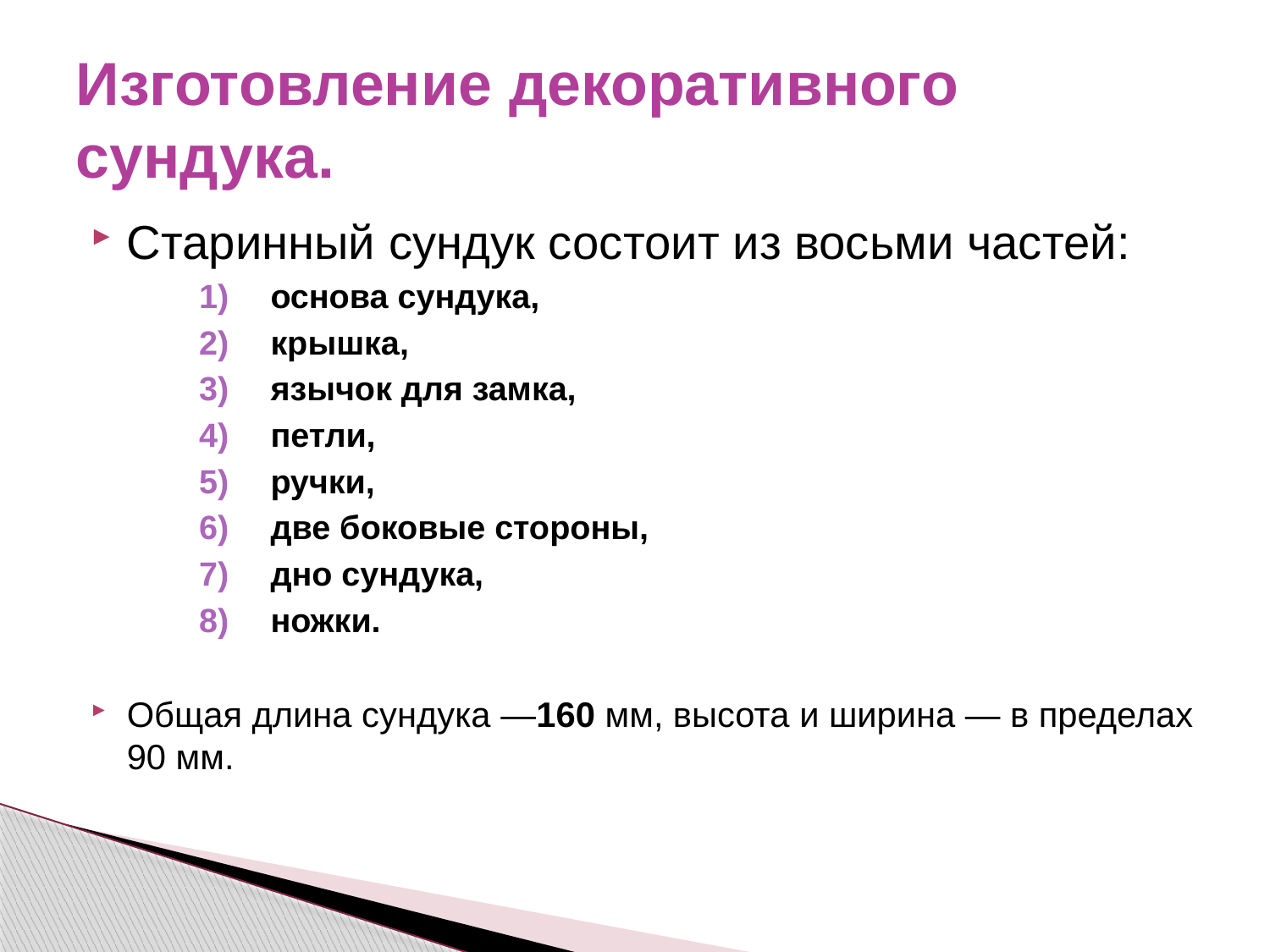

# Изготовление декоративного сундука.
Старинный сундук состоит из восьми частей:
основа сундука,
крышка,
язычок для замка,
петли,
ручки,
две боковые стороны,
дно сундука,
ножки.

Общая длина сундука —160 мм, высота и ширина — в пределах 90 мм.